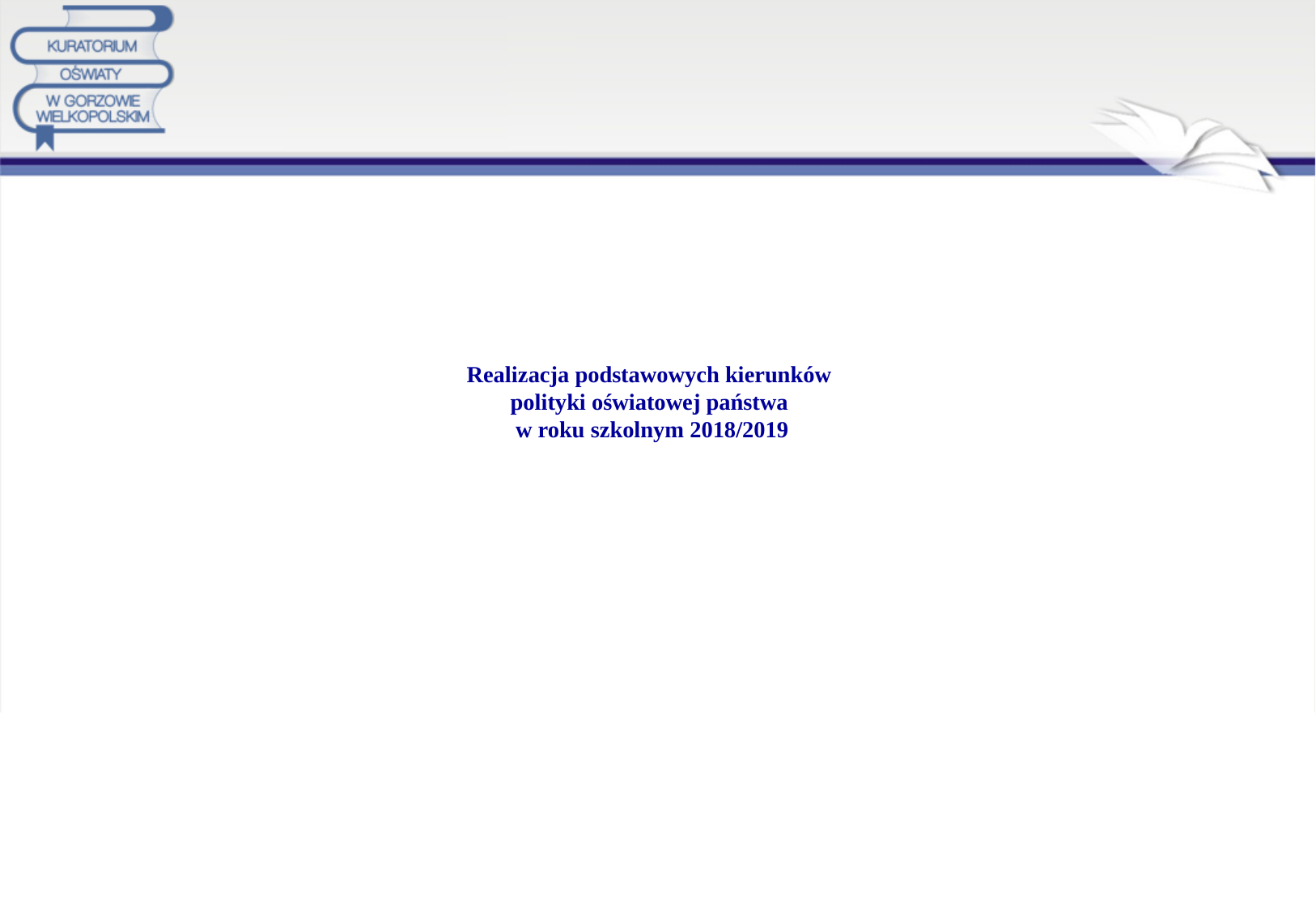

# Realizacja podstawowych kierunków polityki oświatowej państwa w roku szkolnym 2018/2019